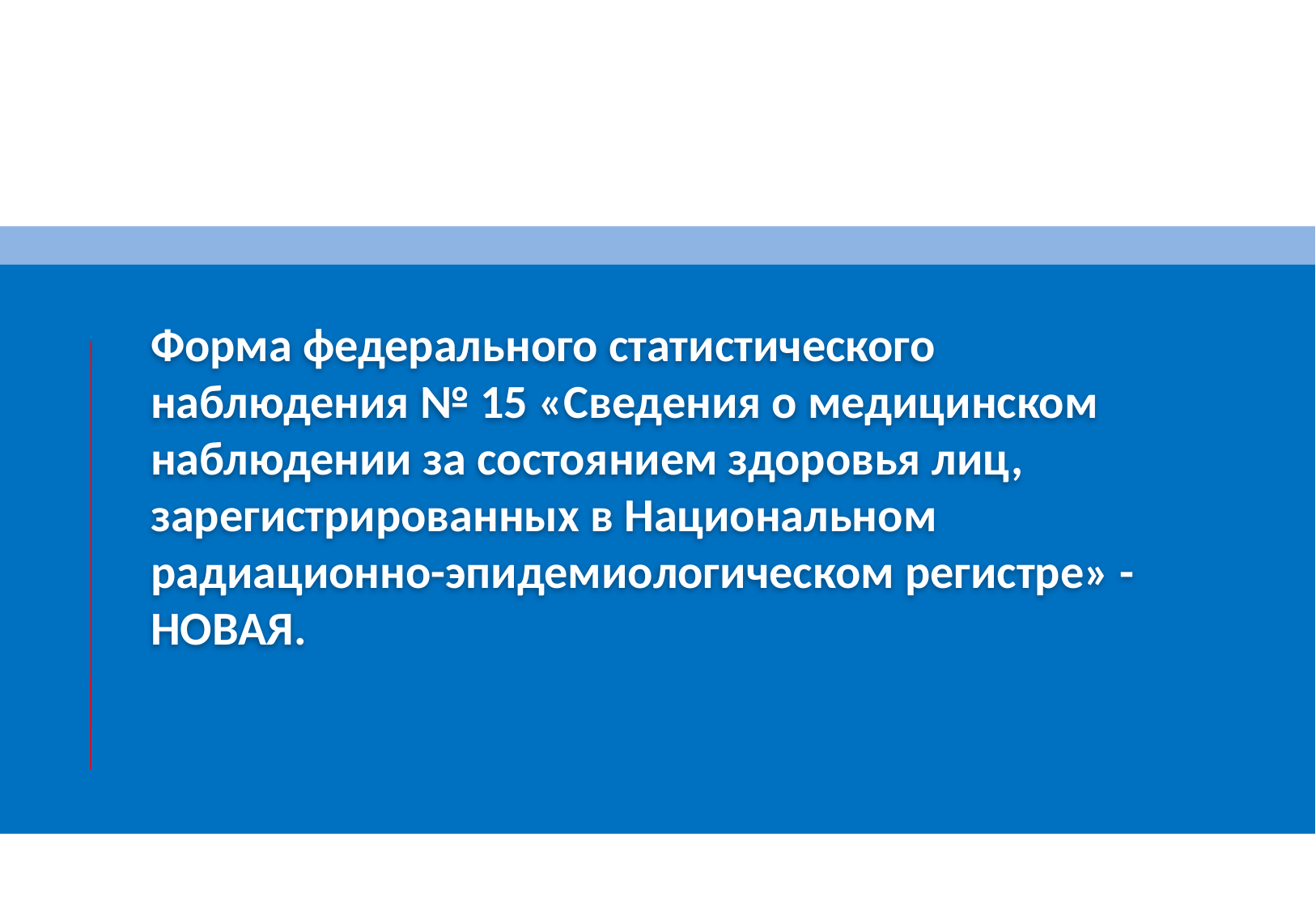

# Форма федерального статистического наблюдения № 15 «Сведения о медицинском наблюдении за состоянием здоровья лиц, зарегистрированных в Национальном радиационно-эпидемиологическом регистре» - НОВАЯ.